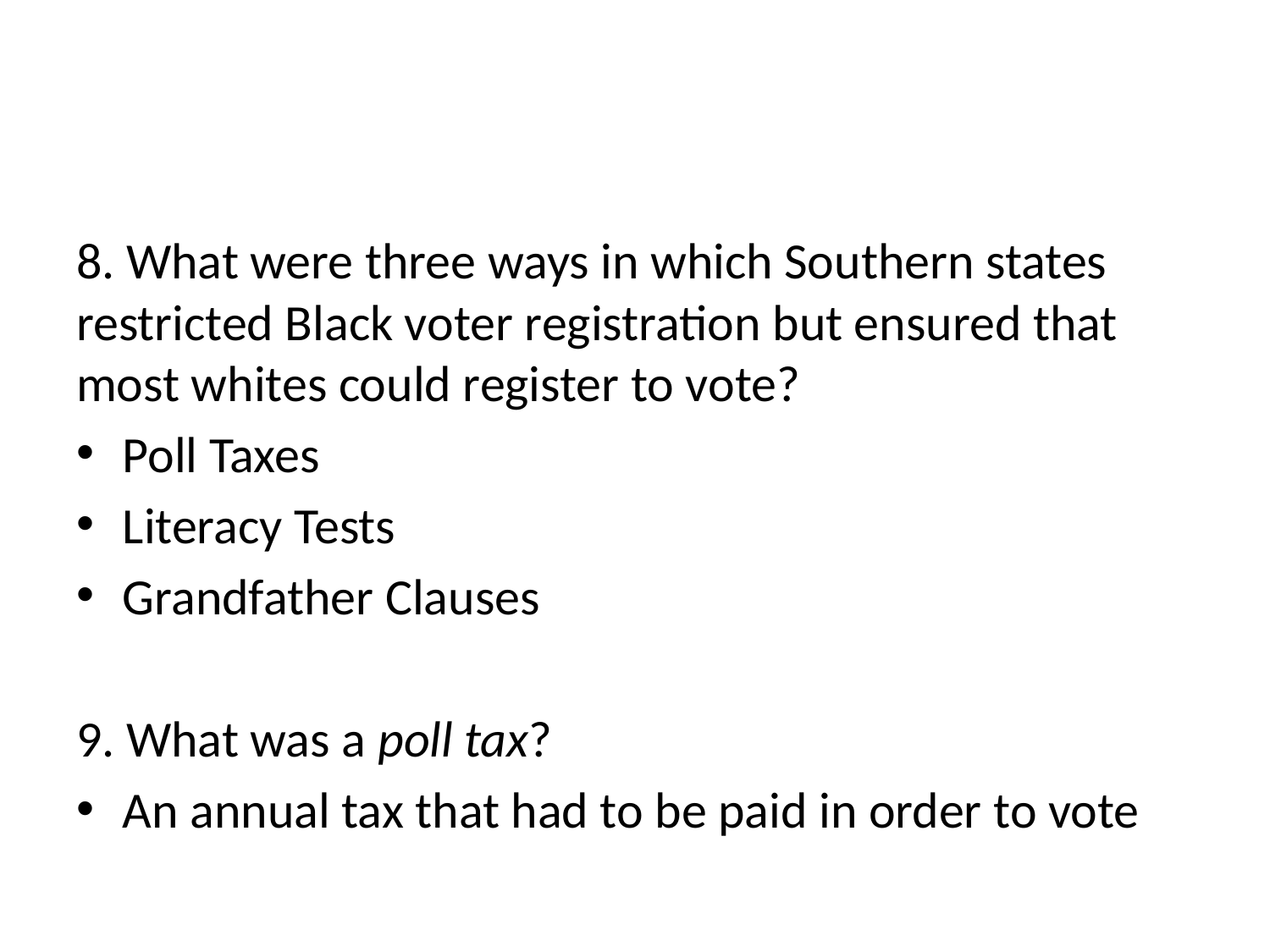

#
8. What were three ways in which Southern states restricted Black voter registration but ensured that most whites could register to vote?
Poll Taxes
Literacy Tests
Grandfather Clauses

9. What was a poll tax?
An annual tax that had to be paid in order to vote